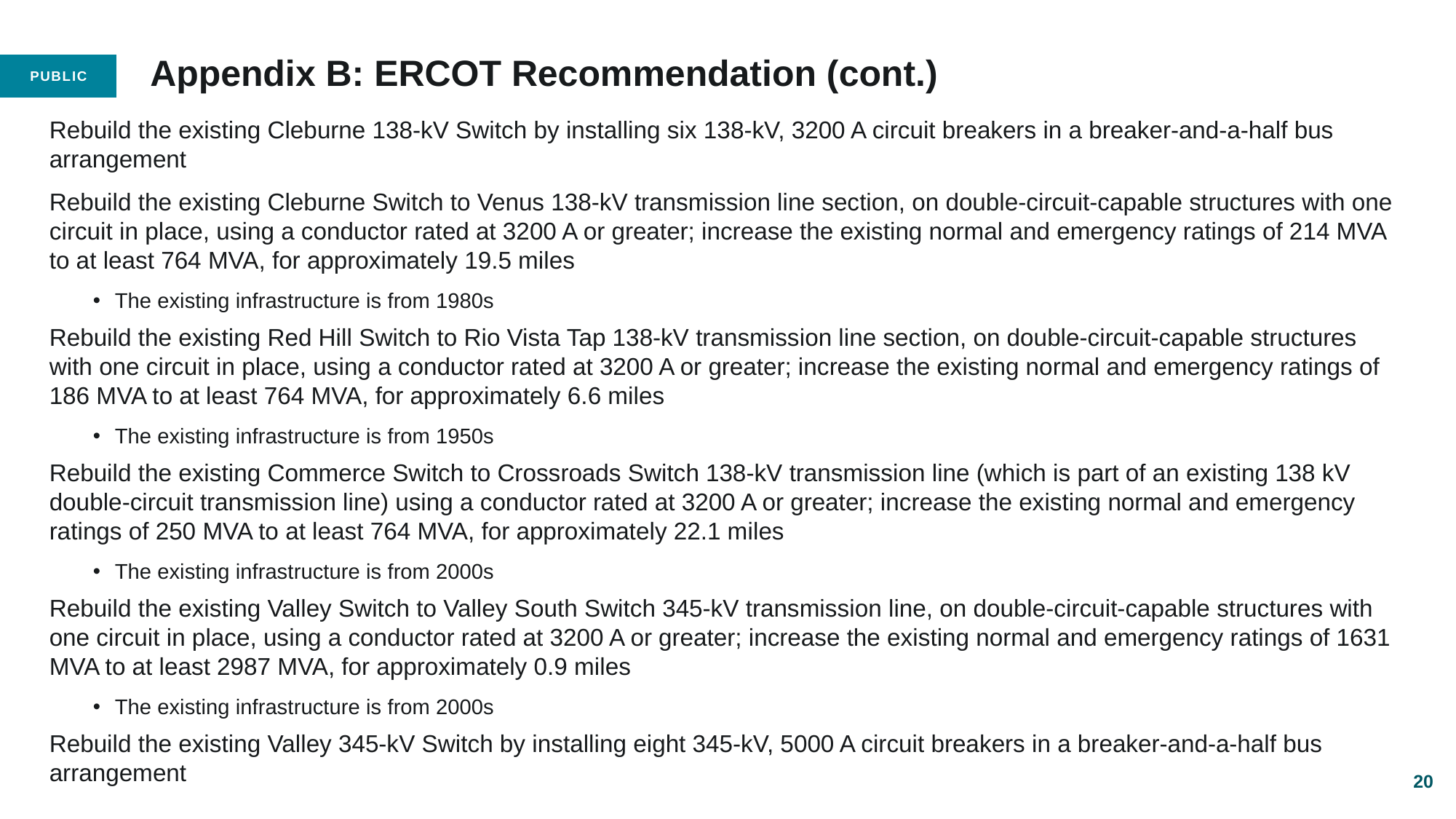

# Appendix B: ERCOT Recommendation (cont.)
Rebuild the existing Cleburne 138-kV Switch by installing six 138-kV, 3200 A circuit breakers in a breaker-and-a-half bus arrangement
Rebuild the existing Cleburne Switch to Venus 138-kV transmission line section, on double-circuit-capable structures with one circuit in place, using a conductor rated at 3200 A or greater; increase the existing normal and emergency ratings of 214 MVA to at least 764 MVA, for approximately 19.5 miles
The existing infrastructure is from 1980s
Rebuild the existing Red Hill Switch to Rio Vista Tap 138-kV transmission line section, on double-circuit-capable structures with one circuit in place, using a conductor rated at 3200 A or greater; increase the existing normal and emergency ratings of 186 MVA to at least 764 MVA, for approximately 6.6 miles
The existing infrastructure is from 1950s
Rebuild the existing Commerce Switch to Crossroads Switch 138-kV transmission line (which is part of an existing 138 kV double-circuit transmission line) using a conductor rated at 3200 A or greater; increase the existing normal and emergency ratings of 250 MVA to at least 764 MVA, for approximately 22.1 miles
The existing infrastructure is from 2000s
Rebuild the existing Valley Switch to Valley South Switch 345-kV transmission line, on double-circuit-capable structures with one circuit in place, using a conductor rated at 3200 A or greater; increase the existing normal and emergency ratings of 1631 MVA to at least 2987 MVA, for approximately 0.9 miles
The existing infrastructure is from 2000s
Rebuild the existing Valley 345-kV Switch by installing eight 345-kV, 5000 A circuit breakers in a breaker-and-a-half bus arrangement
20